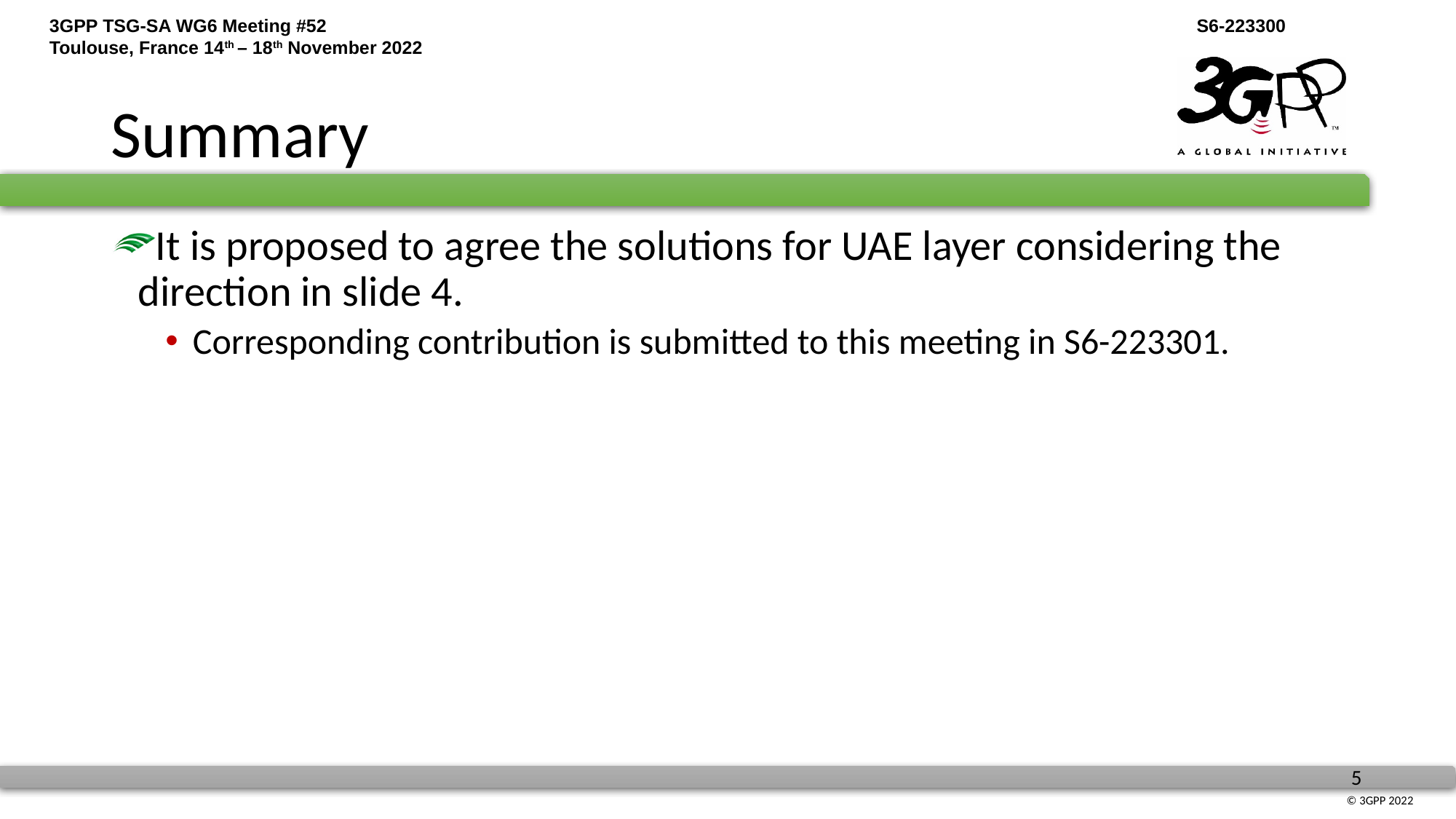

# Summary
It is proposed to agree the solutions for UAE layer considering the direction in slide 4.
Corresponding contribution is submitted to this meeting in S6-223301.